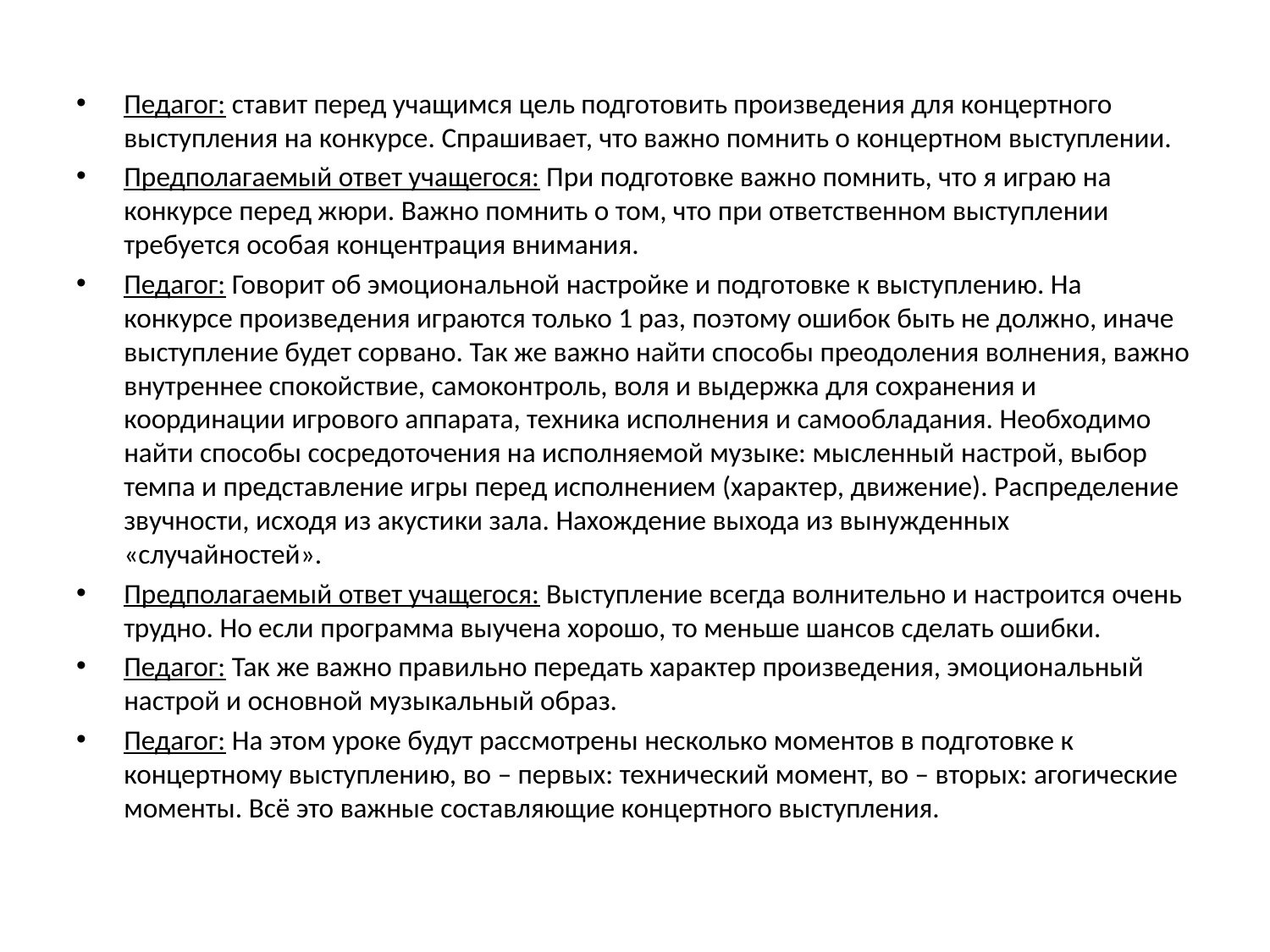

Педагог: ставит перед учащимся цель подготовить произведения для концертного выступления на конкурсе. Спрашивает, что важно помнить о концертном выступлении.
Предполагаемый ответ учащегося: При подготовке важно помнить, что я играю на конкурсе перед жюри. Важно помнить о том, что при ответственном выступлении требуется особая концентрация внимания.
Педагог: Говорит об эмоциональной настройке и подготовке к выступлению. На конкурсе произведения играются только 1 раз, поэтому ошибок быть не должно, иначе выступление будет сорвано. Так же важно найти способы преодоления волнения, важно внутреннее спокойствие, самоконтроль, воля и выдержка для сохранения и координации игрового аппарата, техника исполнения и самообладания. Необходимо найти способы сосредоточения на исполняемой музыке: мысленный настрой, выбор темпа и представление игры перед исполнением (характер, движение). Распределение звучности, исходя из акустики зала. Нахождение выхода из вынужденных «случайностей».
Предполагаемый ответ учащегося: Выступление всегда волнительно и настроится очень трудно. Но если программа выучена хорошо, то меньше шансов сделать ошибки.
Педагог: Так же важно правильно передать характер произведения, эмоциональный настрой и основной музыкальный образ.
Педагог: На этом уроке будут рассмотрены несколько моментов в подготовке к концертному выступлению, во – первых: технический момент, во – вторых: агогические моменты. Всё это важные составляющие концертного выступления.